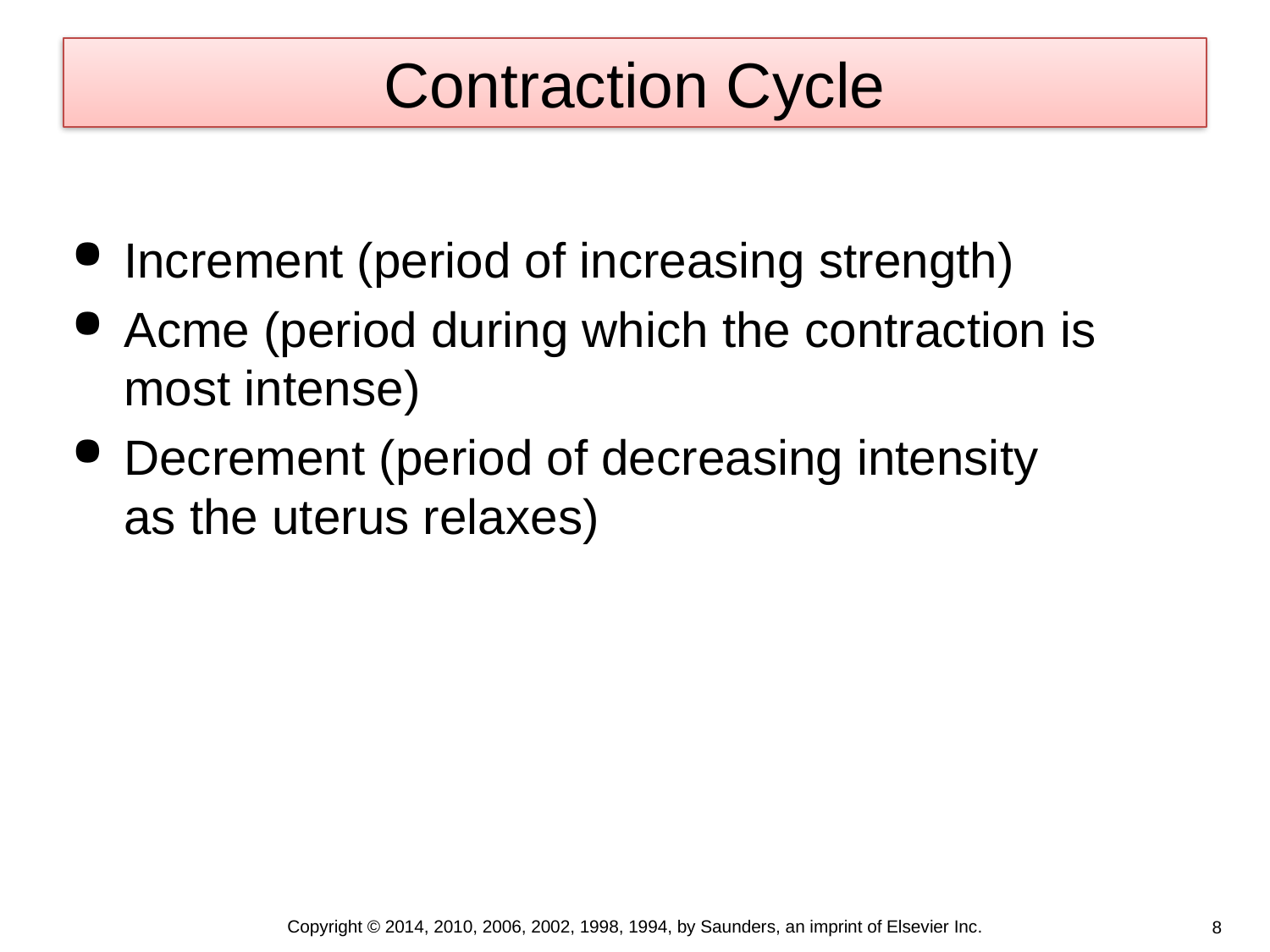

# Contraction Cycle
Increment (period of increasing strength)
Acme (period during which the contraction is most intense)
Decrement (period of decreasing intensity
as the uterus relaxes)
Copyright © 2014, 2010, 2006, 2002, 1998, 1994, by Saunders, an imprint of Elsevier Inc.
8